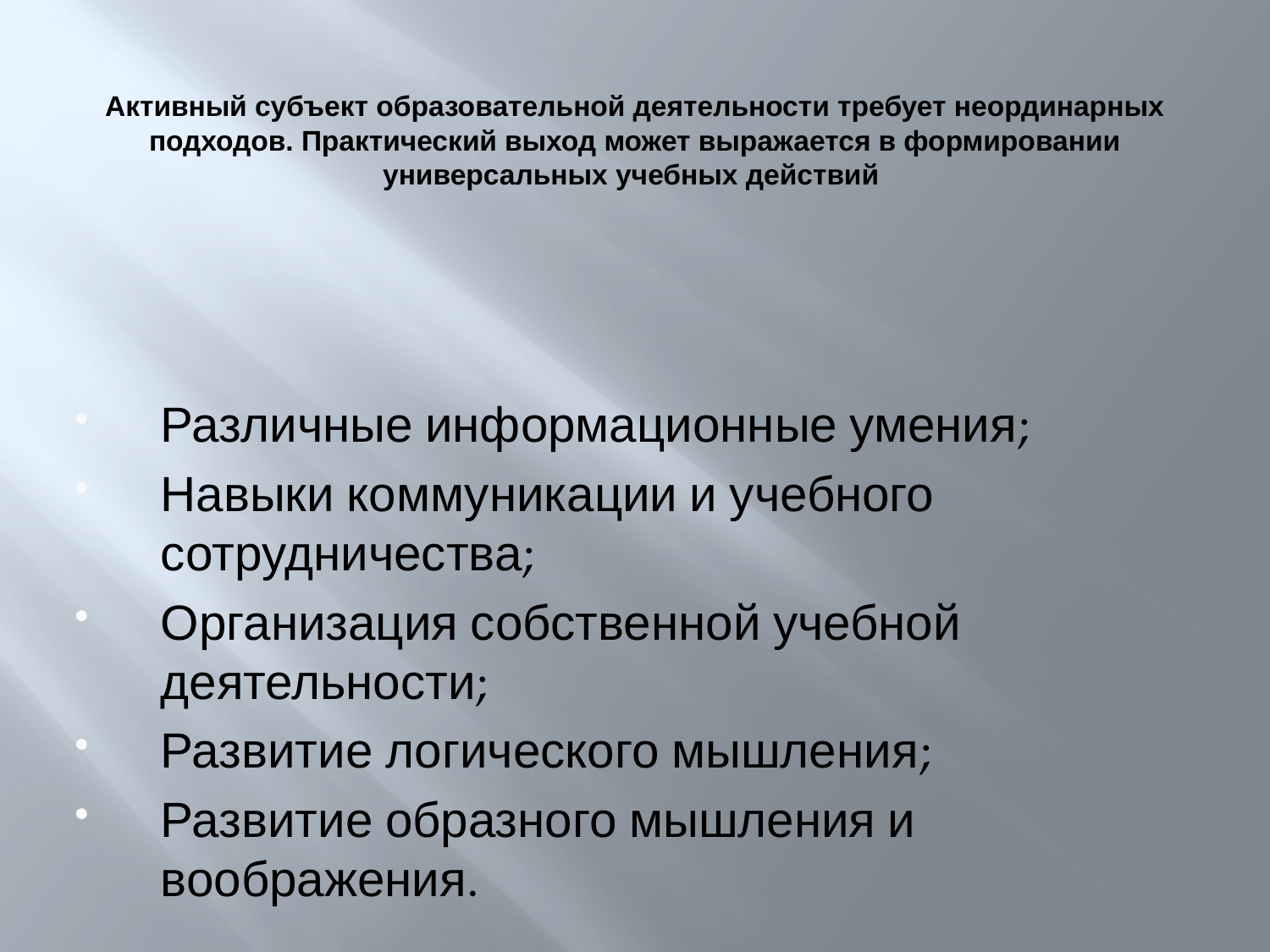

# Активный субъект образовательной деятельности требует неординарных подходов. Практический выход может выражается в формировании универсальных учебных действий
Различные информационные умения;
Навыки коммуникации и учебного сотрудничества;
Организация собственной учебной деятельности;
Развитие логического мышления;
Развитие образного мышления и воображения.